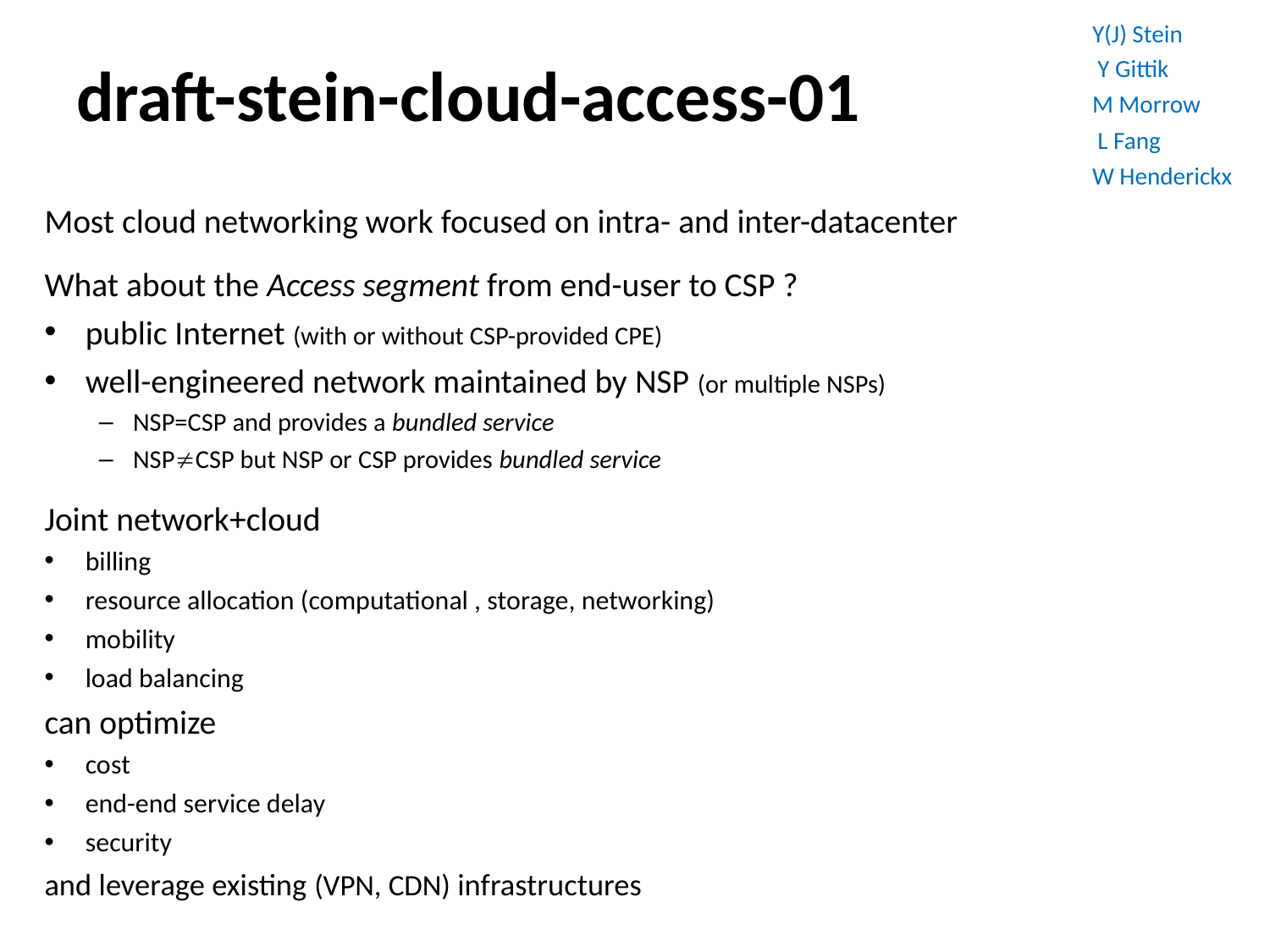

Y(J) Stein
 Y Gittik
M Morrow
 L Fang
W Henderickx
# draft-stein-cloud-access-01
Most cloud networking work focused on intra- and inter-datacenter
What about the Access segment from end-user to CSP ?
public Internet (with or without CSP-provided CPE)
well-engineered network maintained by NSP (or multiple NSPs)
NSP=CSP and provides a bundled service
NSP≠CSP but NSP or CSP provides bundled service
Joint network+cloud
billing
resource allocation (computational , storage, networking)
mobility
load balancing
can optimize
cost
end-end service delay
security
and leverage existing (VPN, CDN) infrastructures